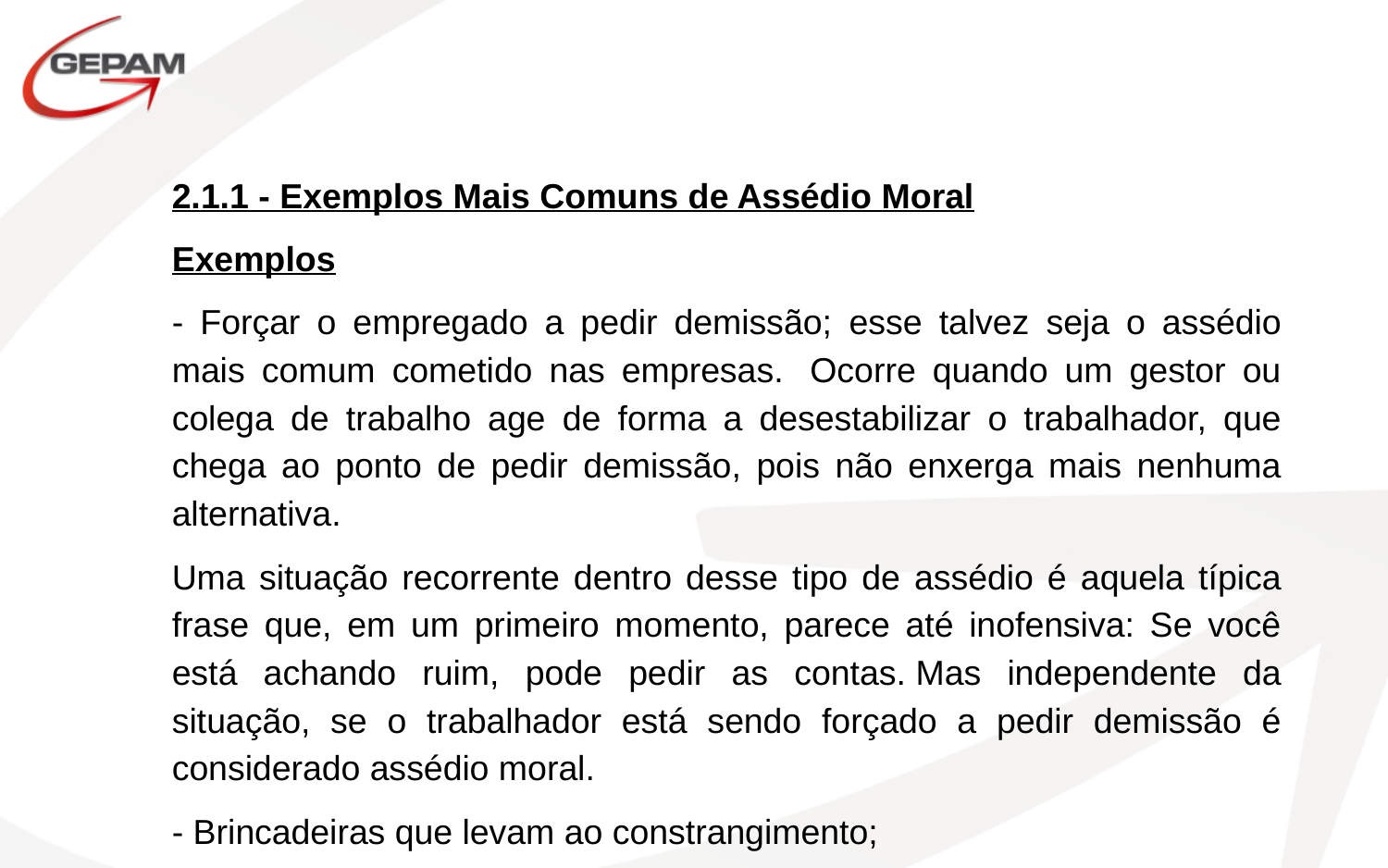

2.1.1 - Exemplos Mais Comuns de Assédio Moral
Exemplos
- Forçar o empregado a pedir demissão; esse talvez seja o assédio mais comum cometido nas empresas.  Ocorre quando um gestor ou colega de trabalho age de forma a desestabilizar o trabalhador, que chega ao ponto de pedir demissão, pois não enxerga mais nenhuma alternativa.
Uma situação recorrente dentro desse tipo de assédio é aquela típica frase que, em um primeiro momento, parece até inofensiva: Se você está achando ruim, pode pedir as contas. Mas independente da situação, se o trabalhador está sendo forçado a pedir demissão é considerado assédio moral.
- Brincadeiras que levam ao constrangimento;